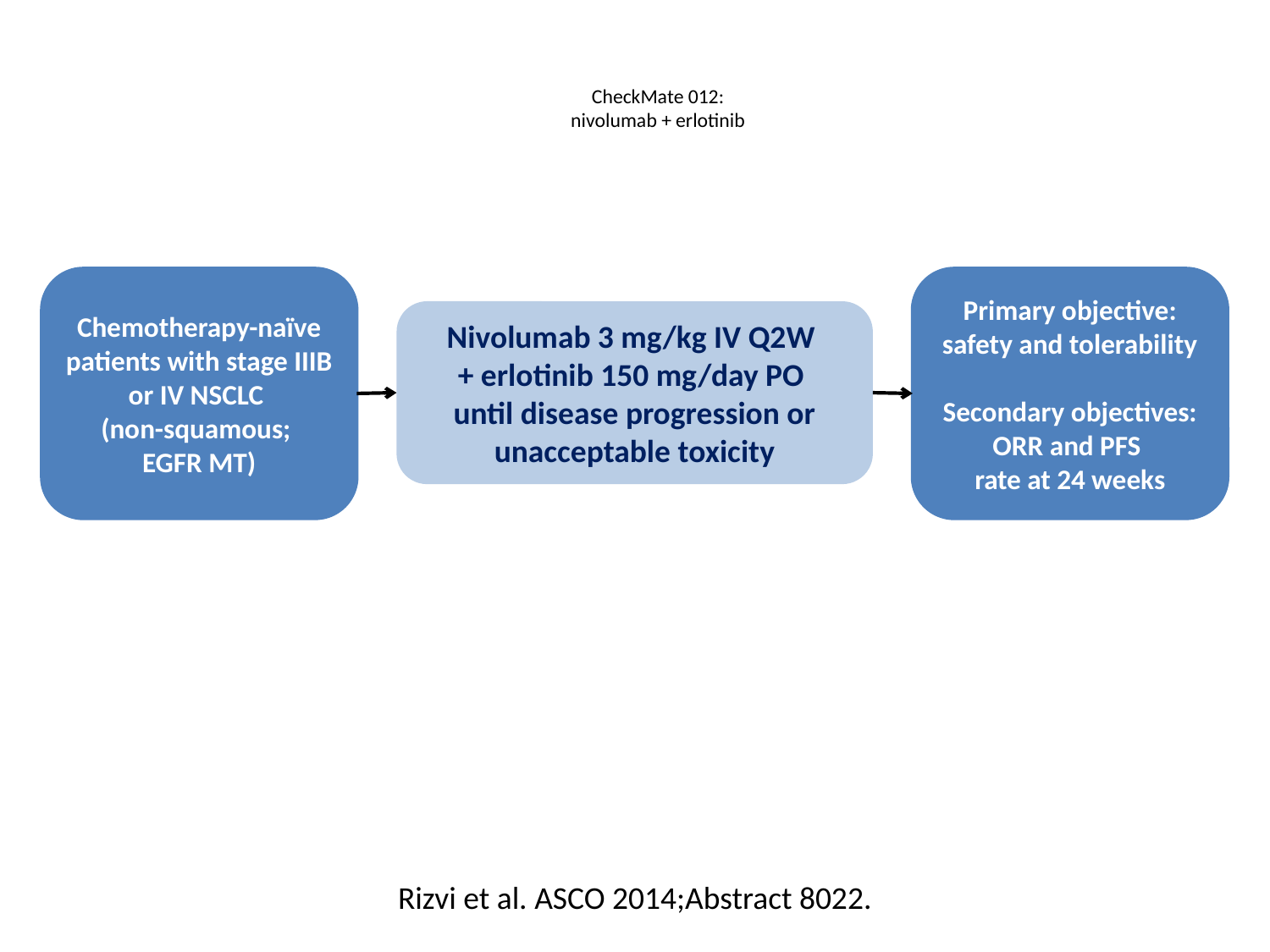

CheckMate 012: 
nivolumab + erlotinib
Chemotherapy-naïve patients with stage IIIB or IV NSCLC
(non-squamous;
EGFR MT)
Primary objective:
safety and tolerability

Secondary objectives:
ORR and PFS
rate at 24 weeks
Nivolumab 3 mg/kg IV Q2W
+ erlotinib 150 mg/day PO
until disease progression or unacceptable toxicity
Rizvi et al. ASCO 2014;Abstract 8022.